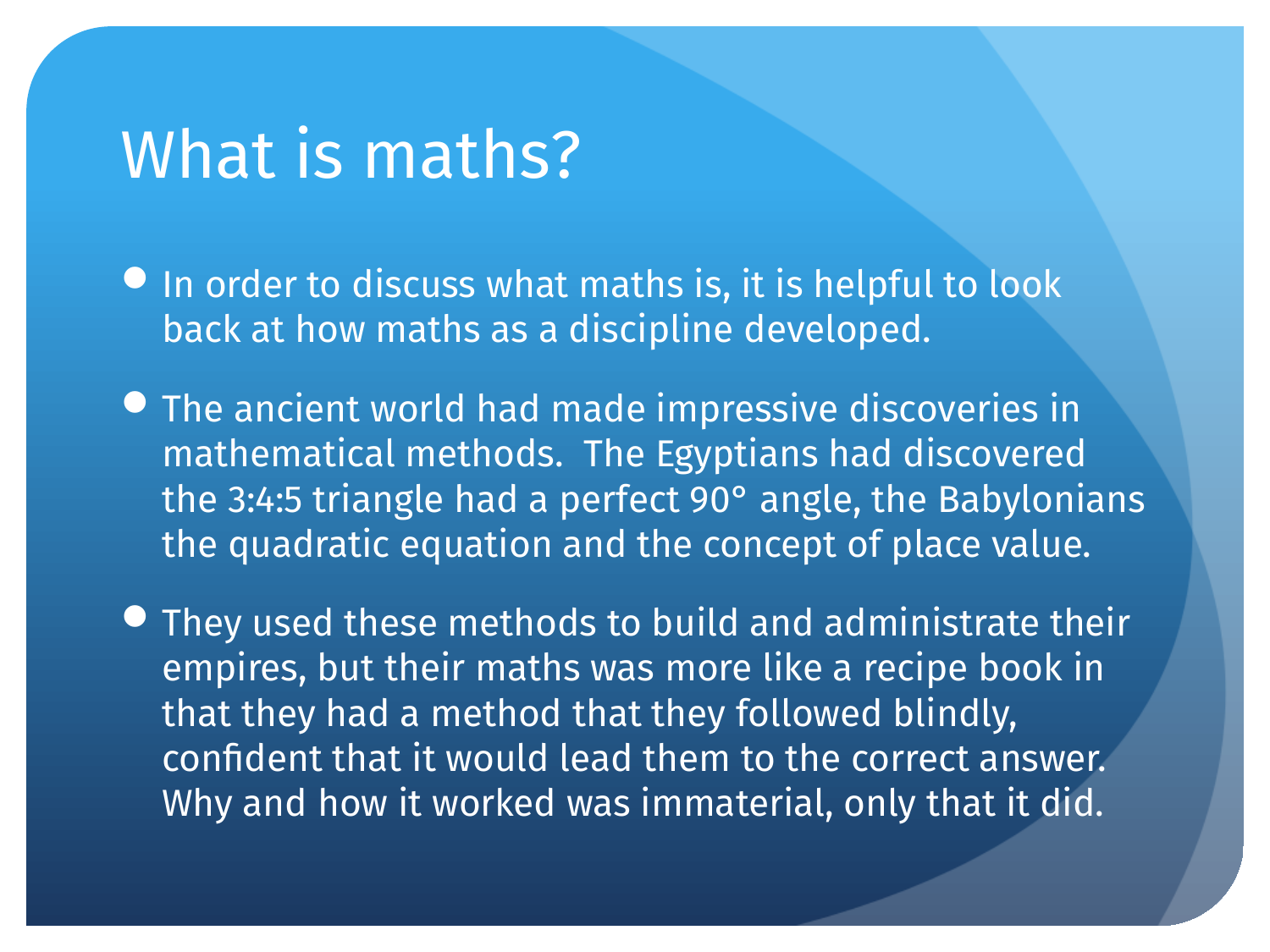

# What is maths?
In order to discuss what maths is, it is helpful to look back at how maths as a discipline developed.
The ancient world had made impressive discoveries in mathematical methods.  The Egyptians had discovered the 3:4:5 triangle had a perfect 90° angle, the Babylonians the quadratic equation and the concept of place value.
They used these methods to build and administrate their empires, but their maths was more like a recipe book in that they had a method that they followed blindly, confident that it would lead them to the correct answer.  Why and how it worked was immaterial, only that it did.